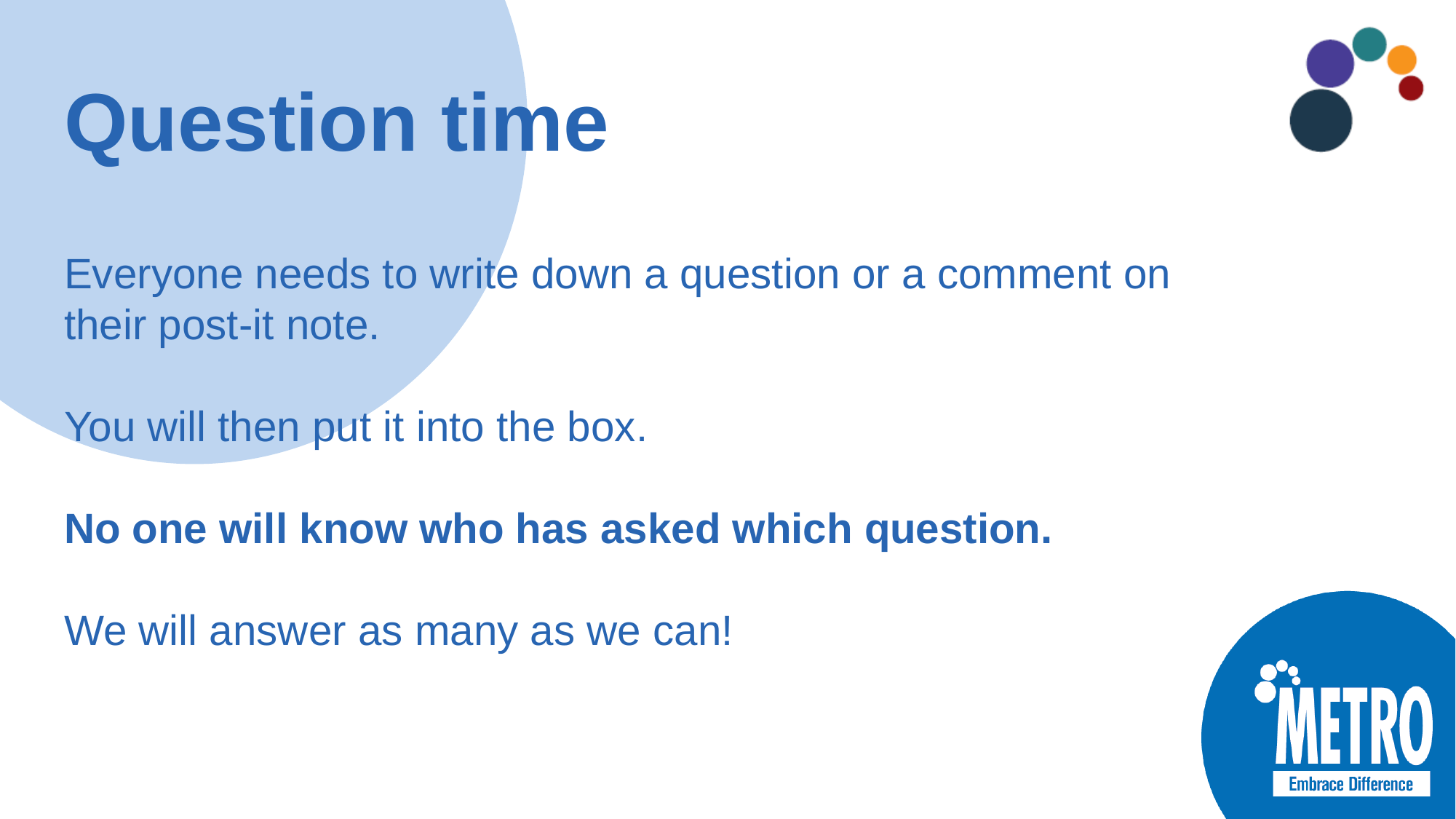

Question time
Everyone needs to write down a question or a comment on their post-it note.

You will then put it into the box.

No one will know who has asked which question.

We will answer as many as we can!